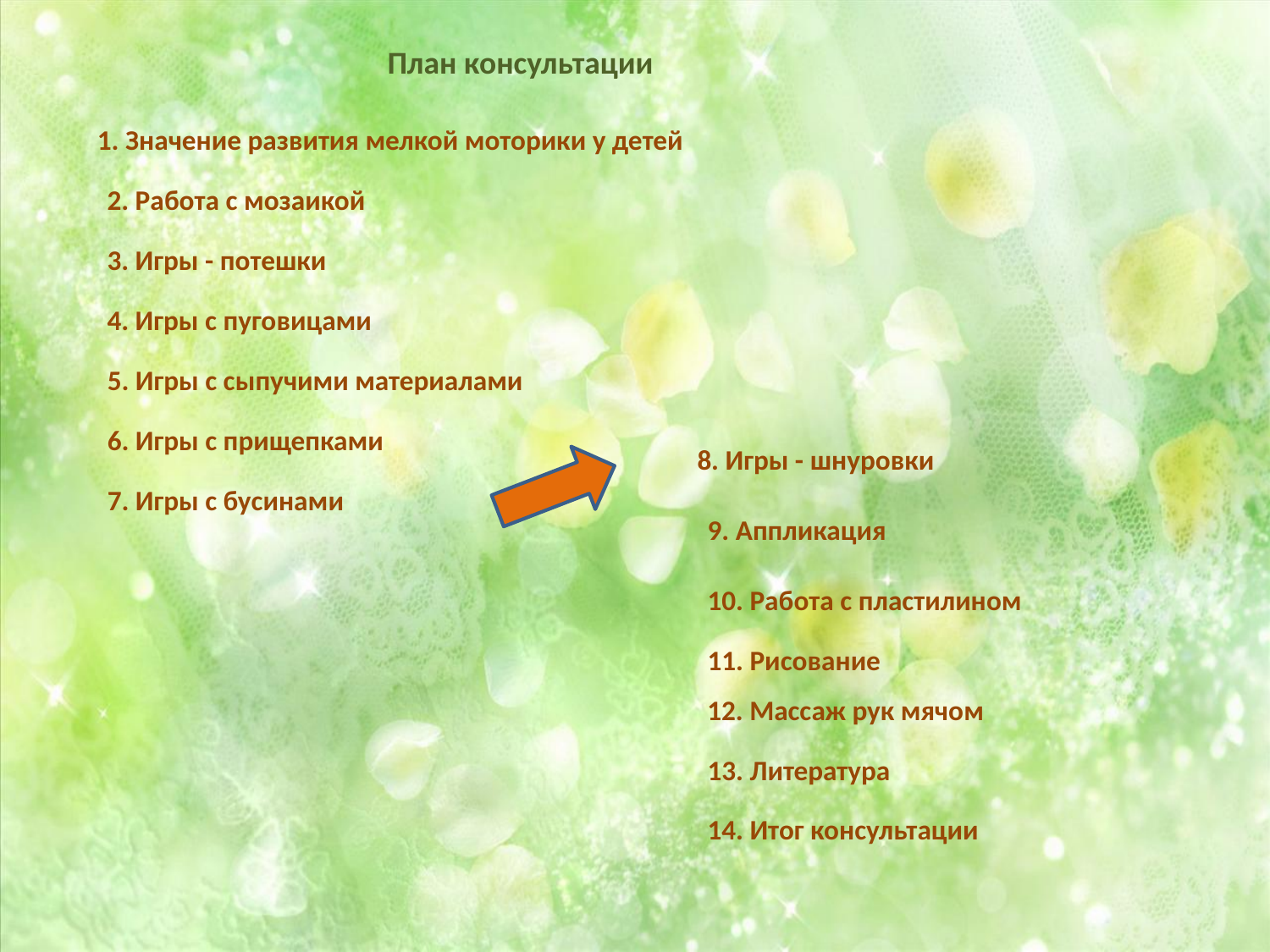

План консультации
1. Значение развития мелкой моторики у детей
2. Работа с мозаикой
3. Игры - потешки
4. Игры с пуговицами
5. Игры с сыпучими материалами
6. Игры с прищепками

8. Игры - шнуровки
7. Игры с бусинами
9. Аппликация
10. Работа с пластилином
11. Рисование
12. Массаж рук мячом
13. Литература
14. Итог консультации